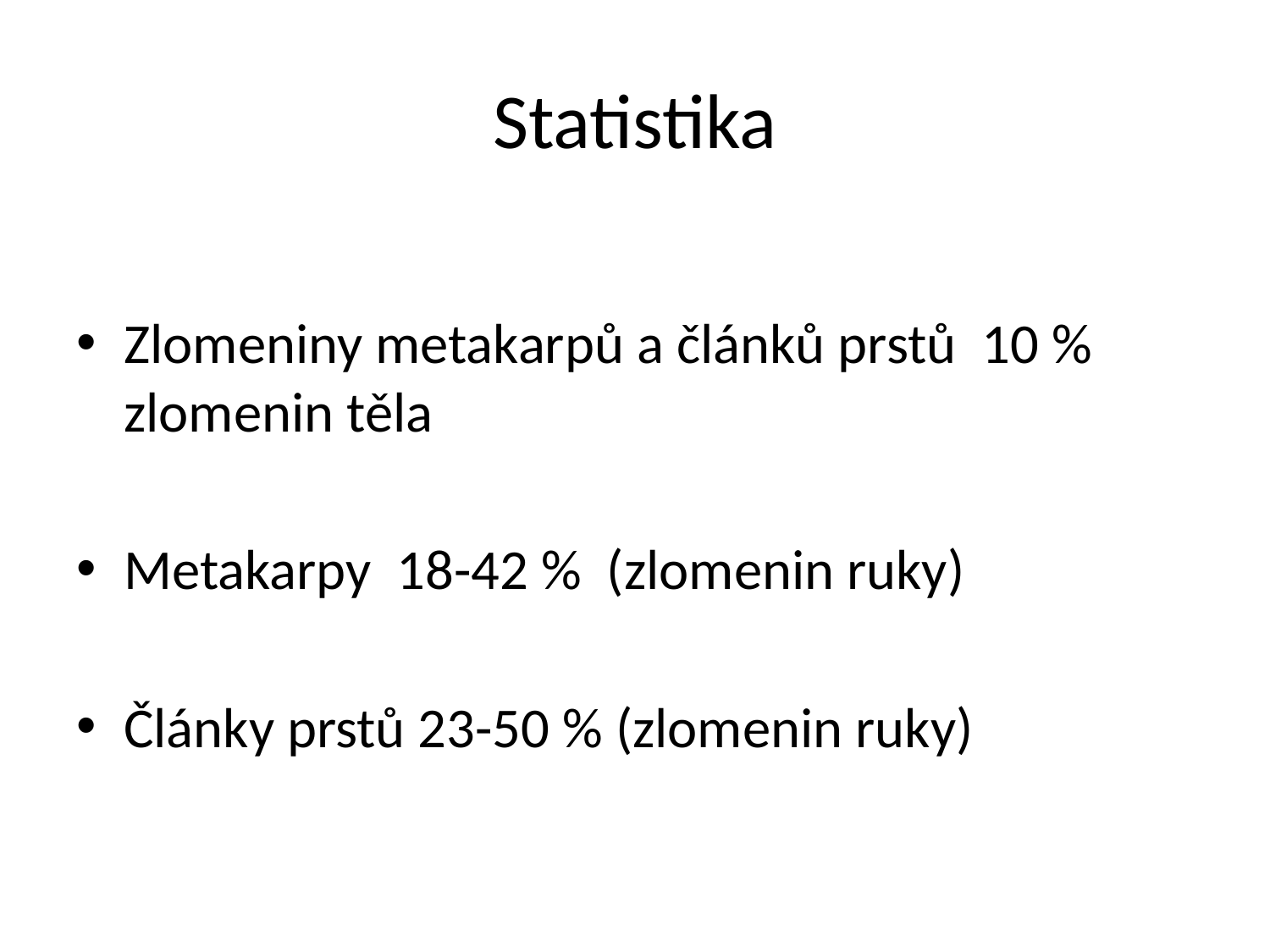

# Statistika

Zlomeniny metakarpů a článků prstů  10 % zlomenin těla

Metakarpy  18-42 %  (zlomenin ruky)

Články prstů 23-50 % (zlomenin ruky)